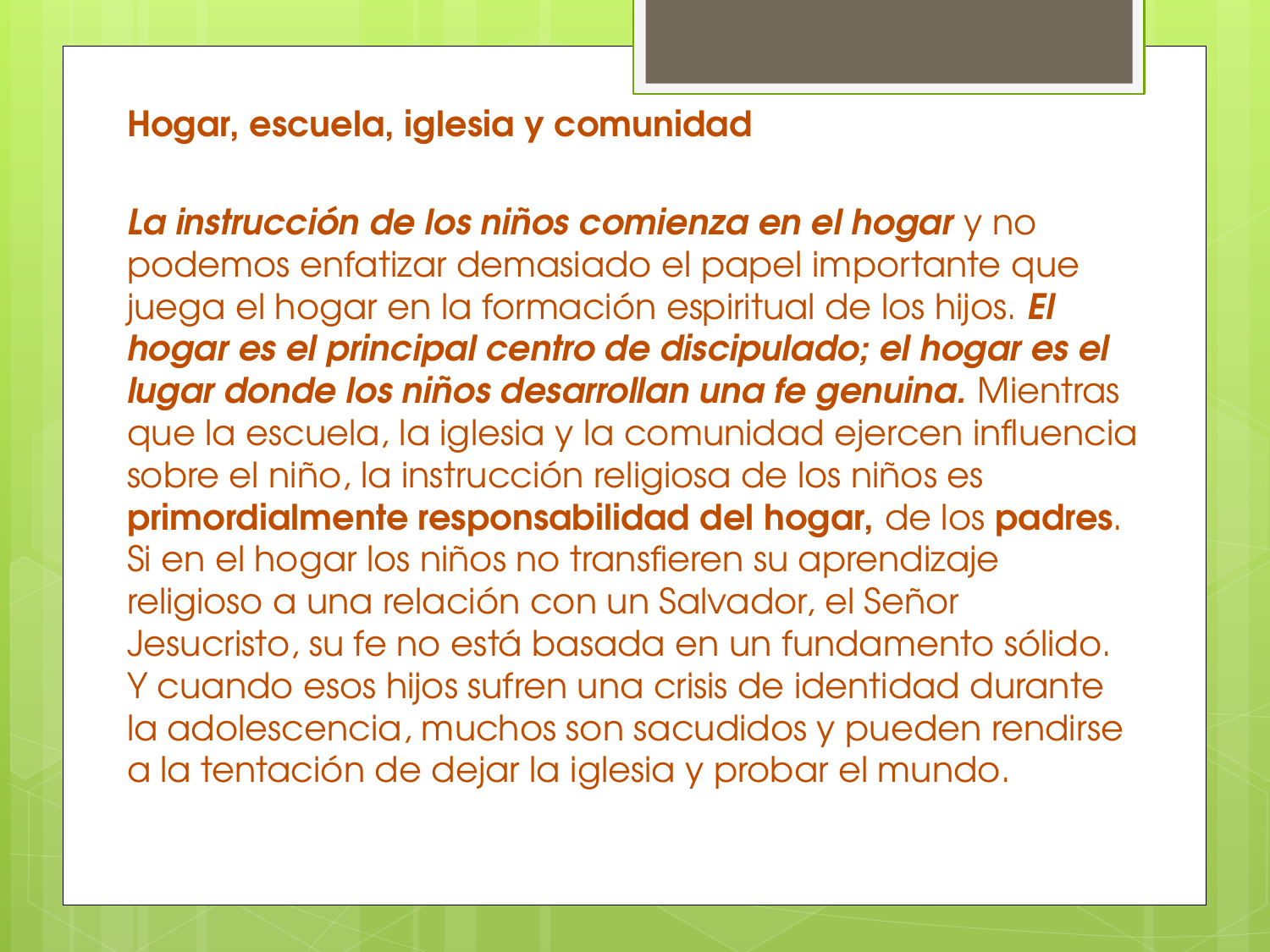

Hogar, escuela, iglesia y comunidad

La instrucción de los niños comienza en el hogar y no podemos enfatizar demasiado el papel importante que juega el hogar en la formación espiritual de los hijos. El hogar es el principal centro de discipulado; el hogar es el lugar donde los niños desarrollan una fe genuina. Mientras que la escuela, la iglesia y la comunidad ejercen influencia sobre el niño, la instrucción religiosa de los niños es primordialmente responsabilidad del hogar, de los padres. Si en el hogar los niños no transfieren su aprendizaje religioso a una relación con un Salvador, el Señor Jesucristo, su fe no está basada en un fundamento sólido. Y cuando esos hijos sufren una crisis de identidad durante la adolescencia, muchos son sacudidos y pueden rendirse a la tentación de dejar la iglesia y probar el mundo.